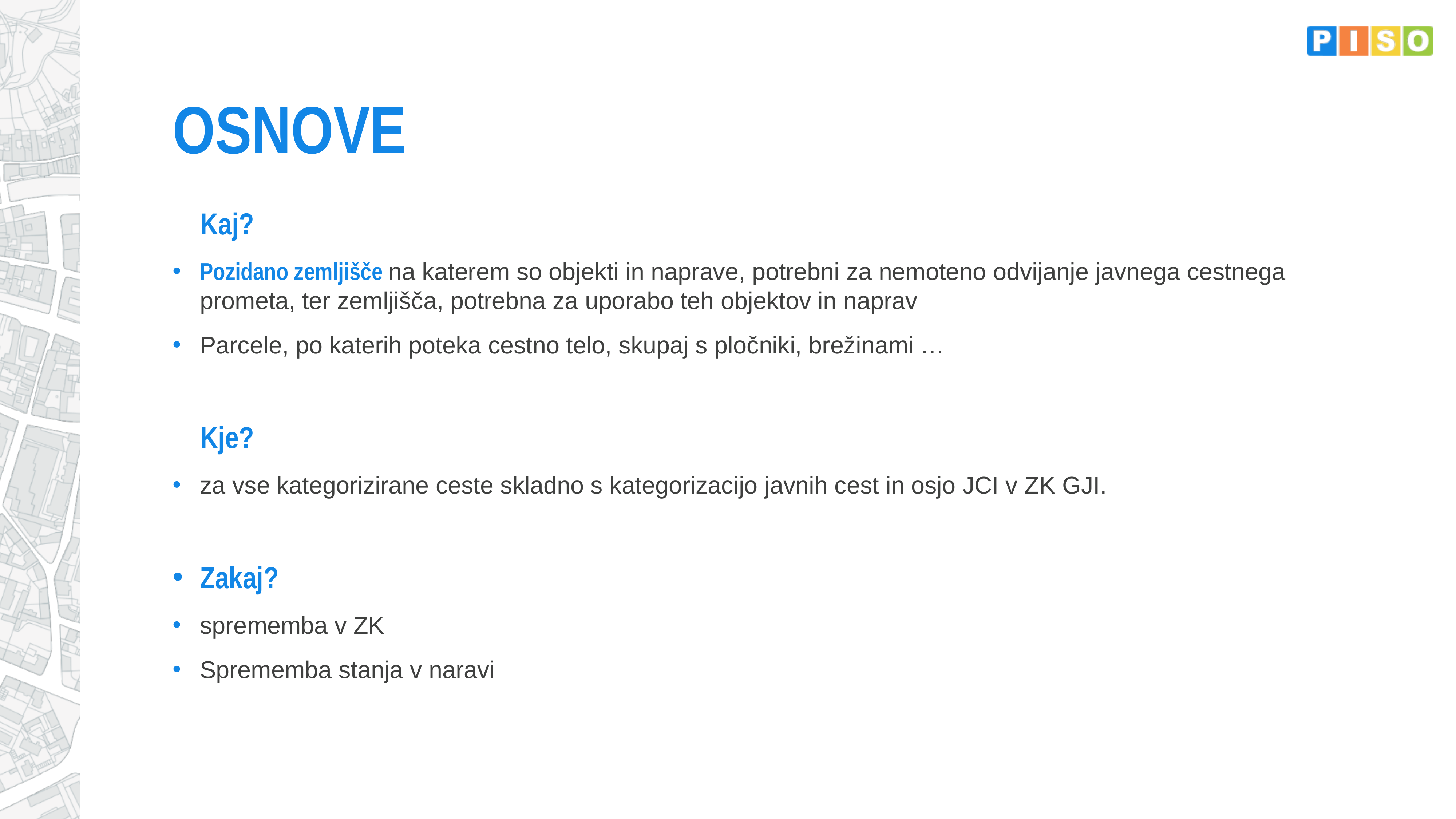

# OSNOVE
    Kaj?
Pozidano zemljišče na katerem so objekti in naprave, potrebni za nemoteno odvijanje javnega cestnega prometa, ter zemljišča, potrebna za uporabo teh objektov in naprav
Parcele, po katerih poteka cestno telo, skupaj s pločniki, brežinami …

    Kje?
za vse kategorizirane ceste skladno s kategorizacijo javnih cest in osjo JCI v ZK GJI.

Zakaj?
sprememba v ZK
Sprememba stanja v naravi